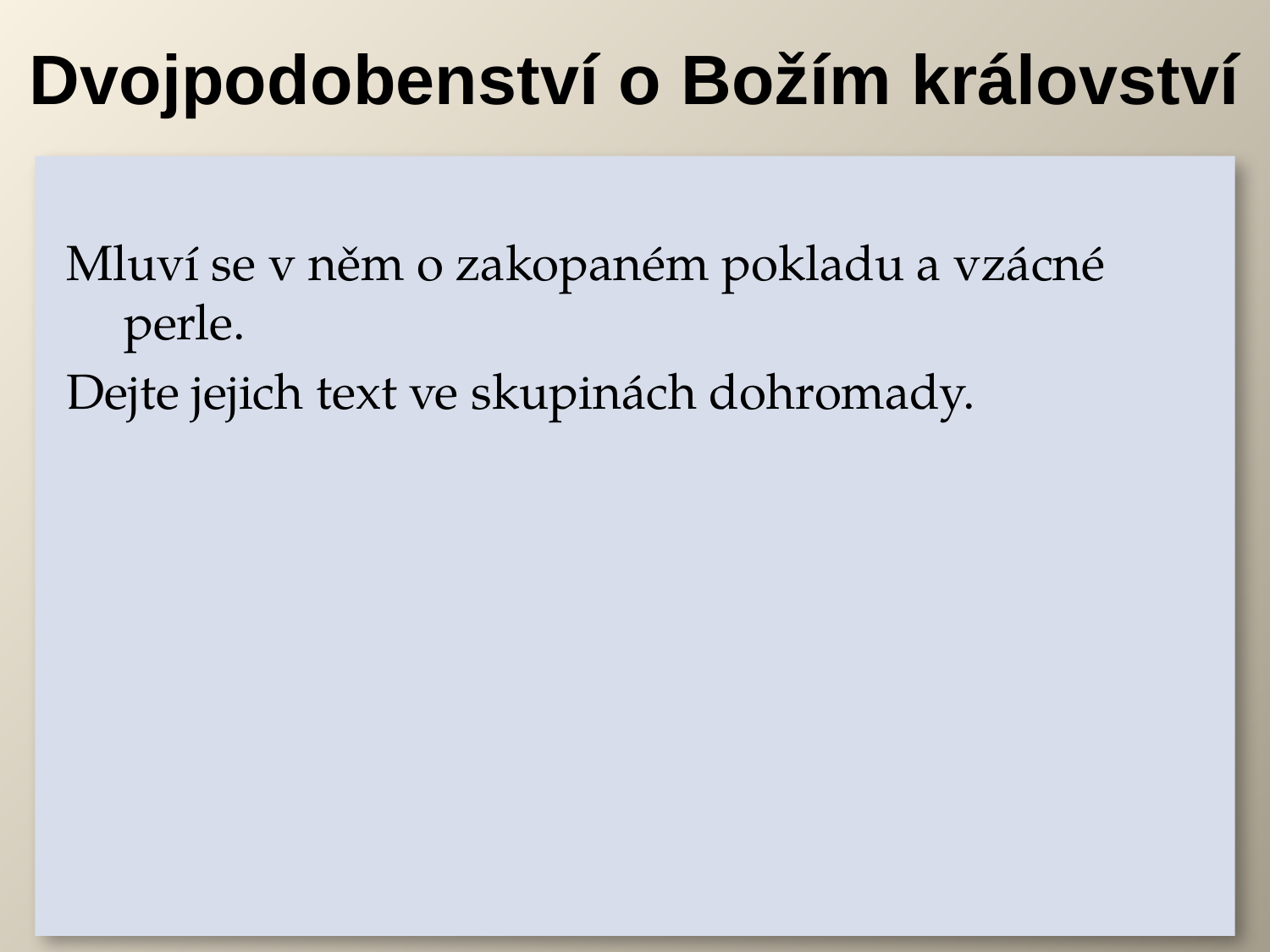

# Dvojpodobenství o Božím království

Mluví se v něm o zakopaném pokladu a vzácné perle.
Dejte jejich text ve skupinách dohromady.